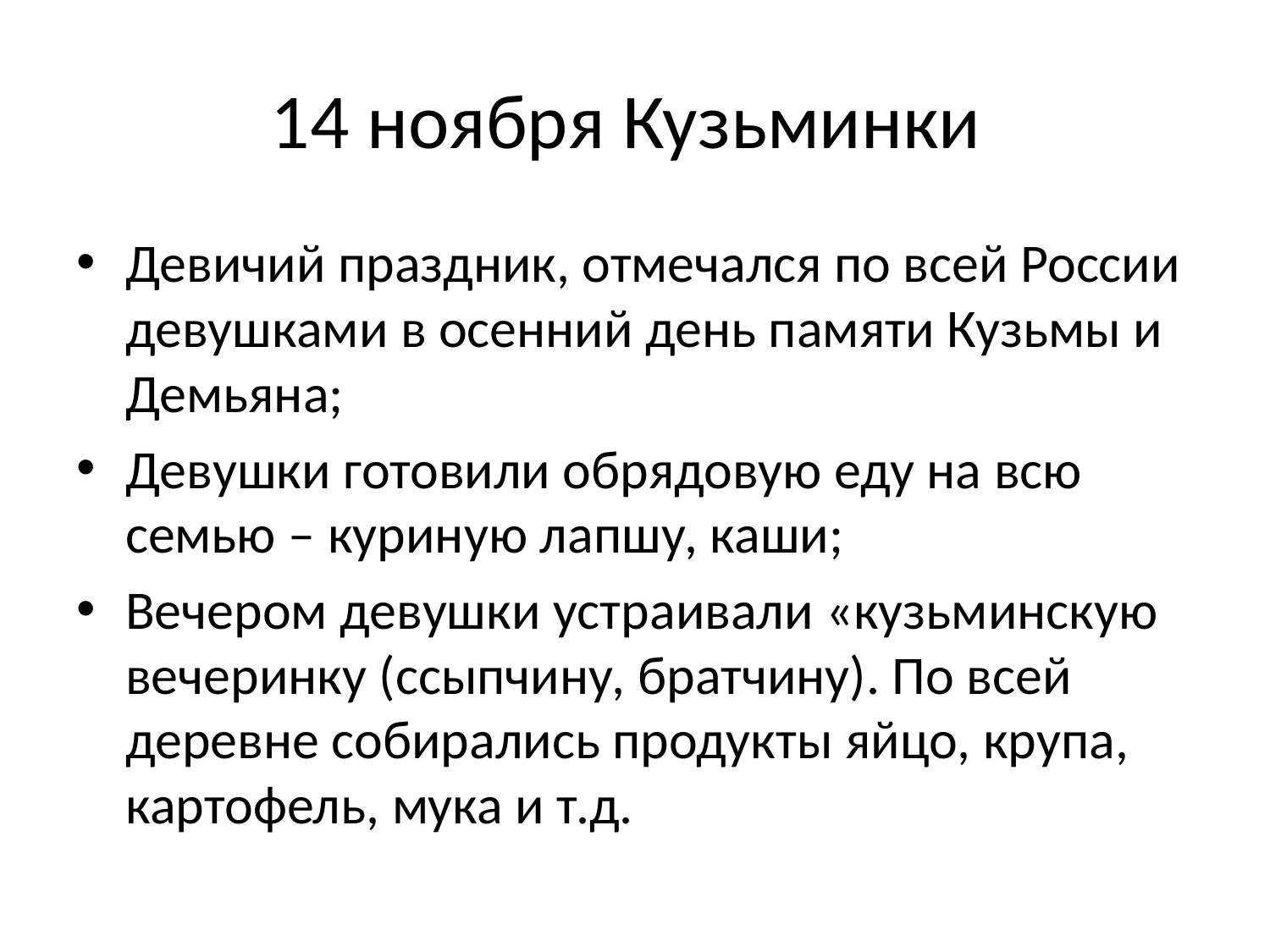

# 14 ноября Кузьминки
Девичий праздник, отмечался по всей России девушками в осенний день памяти Кузьмы и Демьяна;
Девушки готовили обрядовую еду на всю семью – куриную лапшу, каши;
Вечером девушки устраивали «кузьминскую вечеринку (ссыпчину, братчину). По всей деревне собирались продукты яйцо, крупа, картофель, мука и т.д.